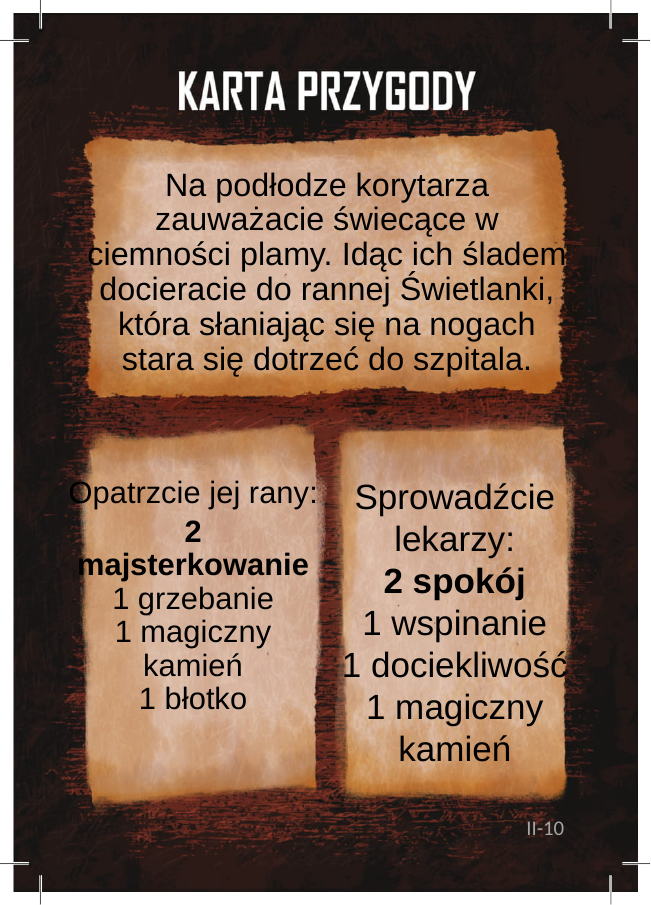

# Na podłodze korytarza zauważacie świecące w ciemności plamy. Idąc ich śladem docieracie do rannej Świetlanki, która słaniając się na nogach stara się dotrzeć do szpitala.
Sprowadźcie lekarzy:
2 spokój
1 wspinanie
1 dociekliwość
1 magiczny kamień
Opatrzcie jej rany:
2 majsterkowanie
1 grzebanie
1 magiczny kamień
1 błotko
II-10